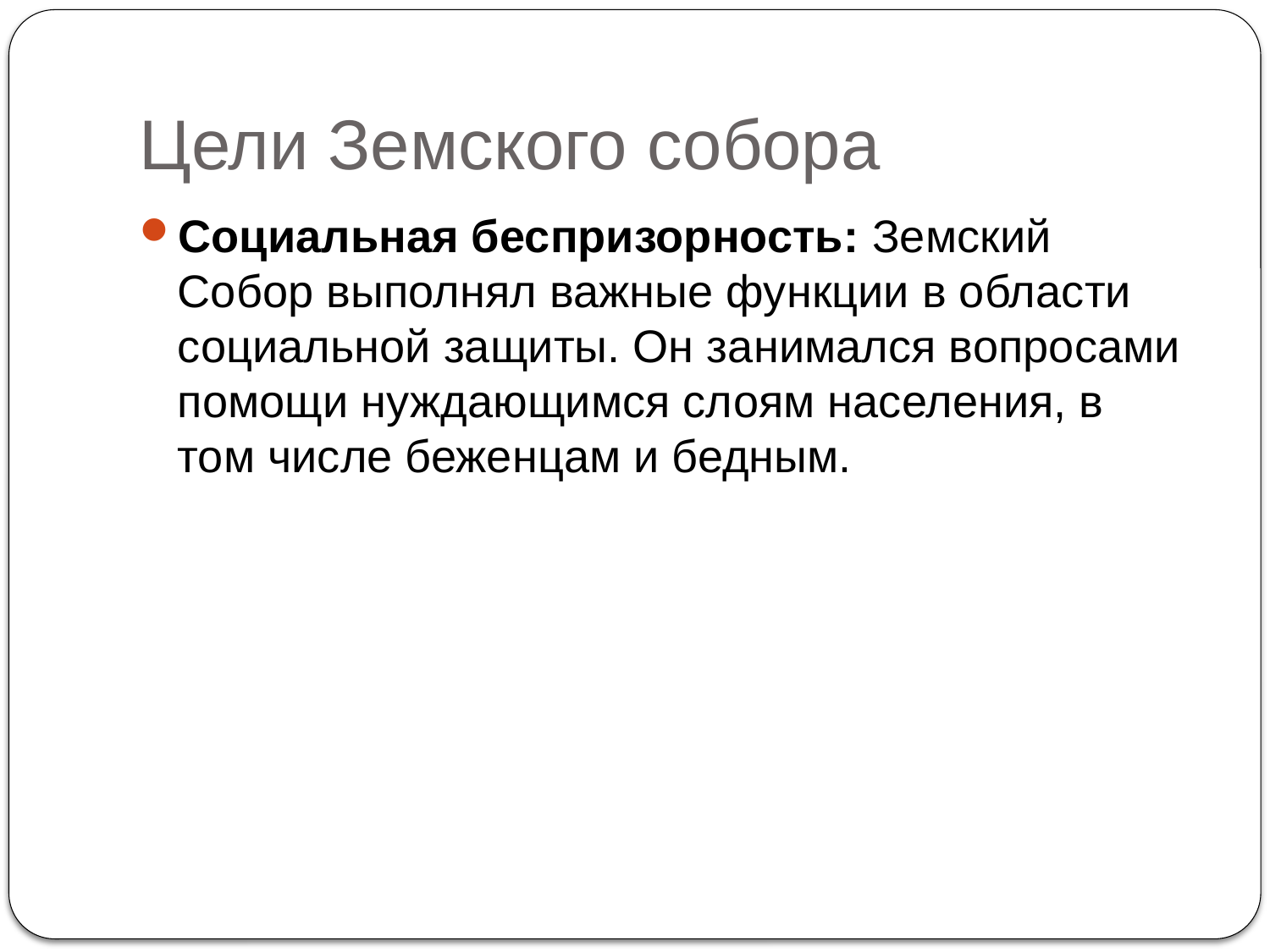

# Цели Земского собора
Социальная беспризорность: Земский Собор выполнял важные функции в области социальной защиты. Он занимался вопросами помощи нуждающимся слоям населения, в том числе беженцам и бедным.